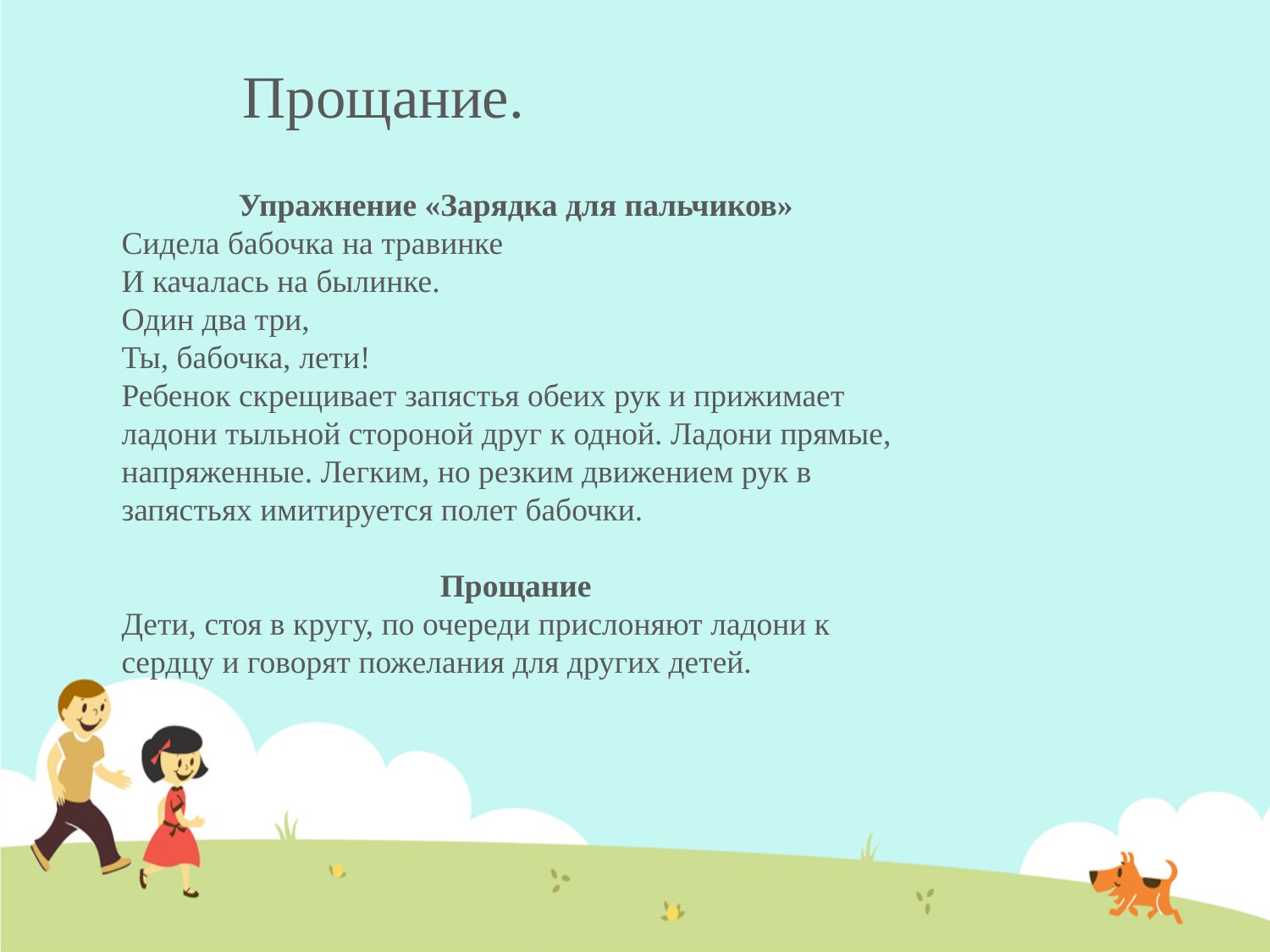

# Прощание.
Упражнение «Зарядка для пальчиков»
Сидела бабочка на травинке
И качалась на былинке.
Один два три,
Ты, бабочка, лети!
Ребенок скрещивает запястья обеих рук и прижимает ладони тыльной стороной друг к одной. Ладони прямые, напряженные. Легким, но резким движением рук в запястьях имитируется полет бабочки.

Прощание
Дети, стоя в кругу, по очереди прислоняют ладони к сердцу и говорят пожелания для других детей.